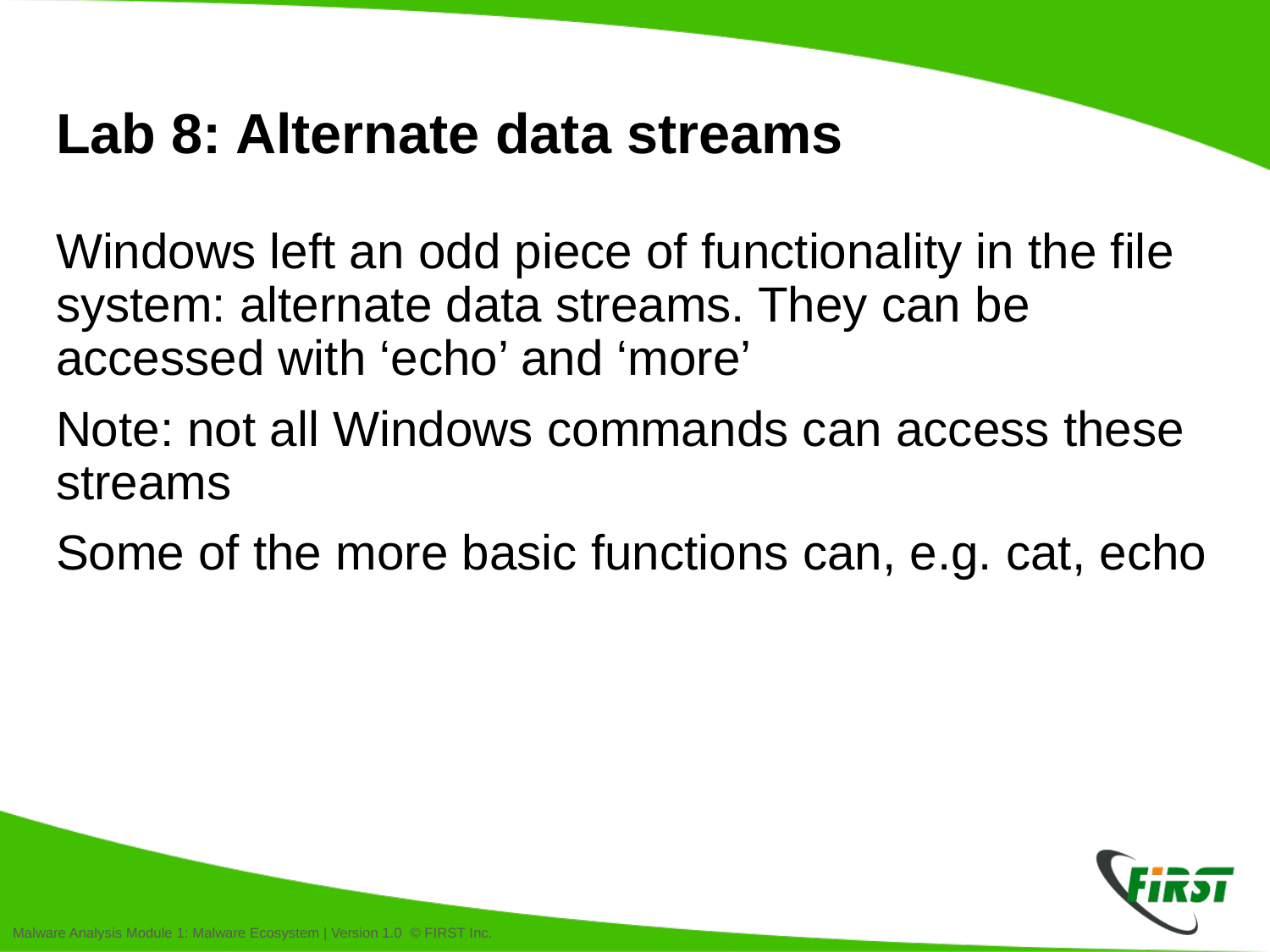

# Lab 8: Alternate data streams
Windows left an odd piece of functionality in the file system: alternate data streams. They can be accessed with ‘echo’ and ‘more’
Note: not all Windows commands can access these streams
Some of the more basic functions can, e.g. cat, echo